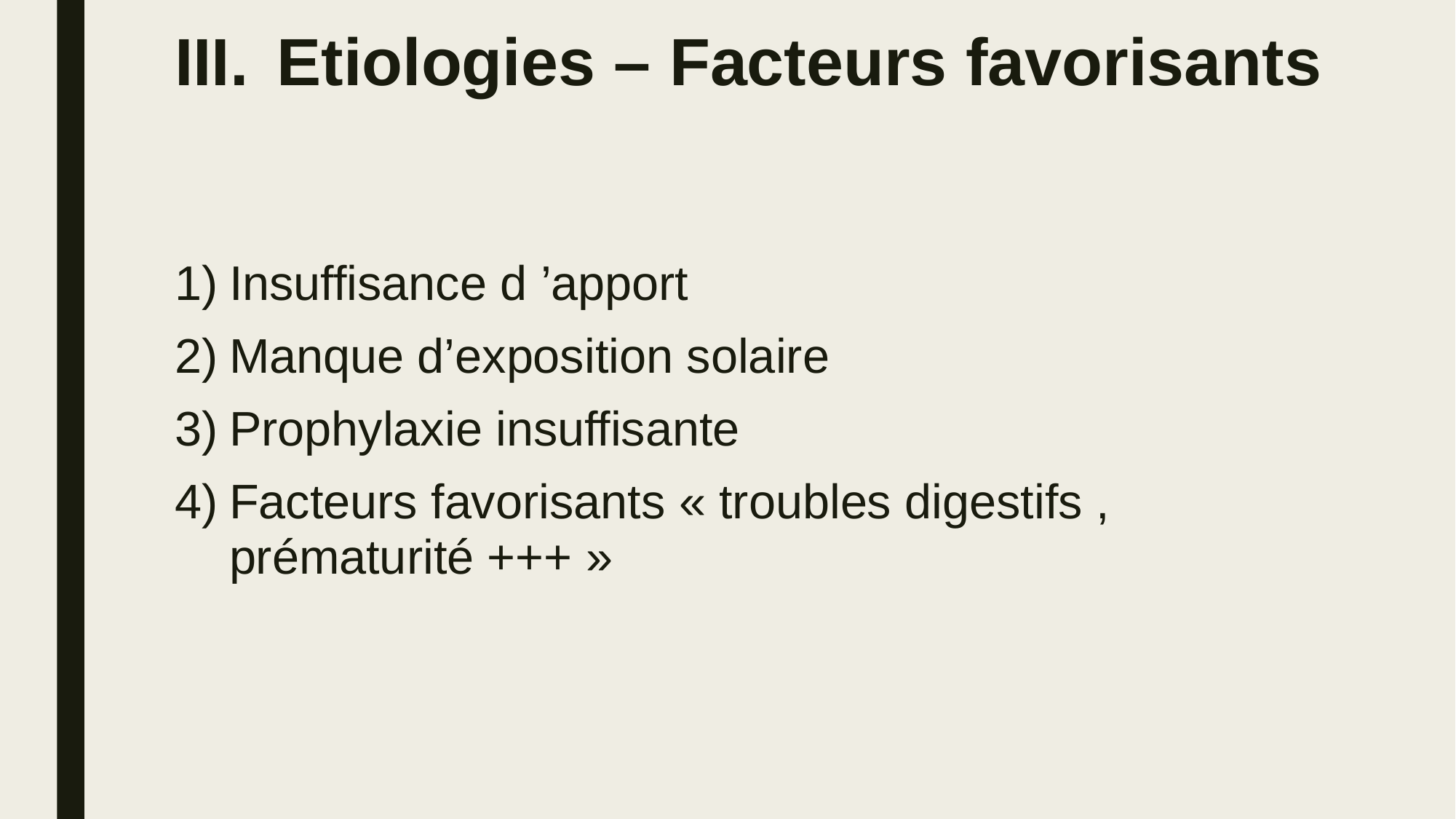

# Etiologies – Facteurs favorisants
Insuffisance d ’apport
Manque d’exposition solaire
Prophylaxie insuffisante
Facteurs favorisants « troubles digestifs , prématurité +++ »